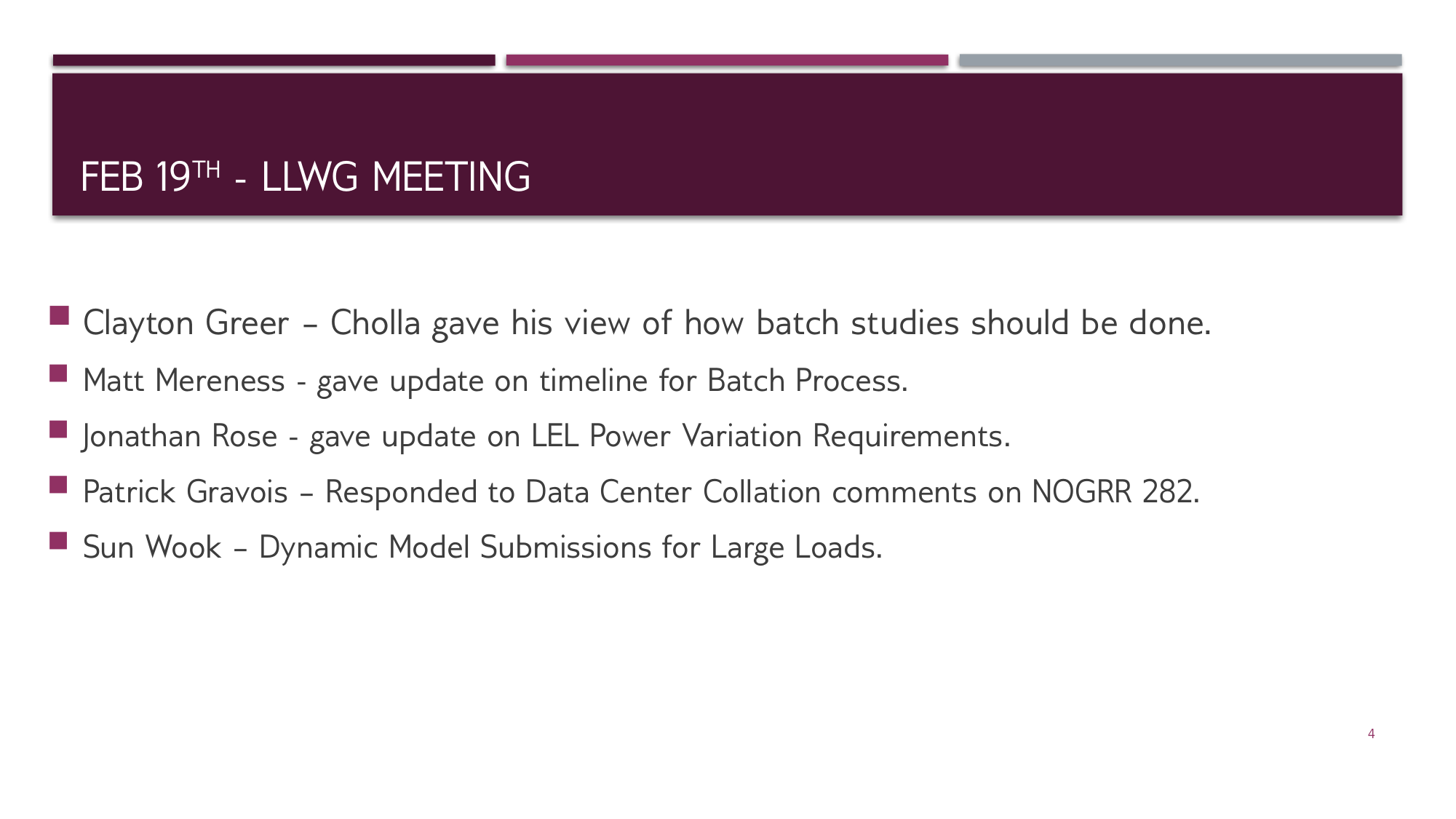

# Feb 19th - LLWG Meeting
Clayton Greer – Cholla gave his view of how batch studies should be done.
Matt Mereness - gave update on timeline for Batch Process.
Jonathan Rose - gave update on LEL Power Variation Requirements.
Patrick Gravois – Responded to Data Center Collation comments on NOGRR 282.
Sun Wook – Dynamic Model Submissions for Large Loads.

4